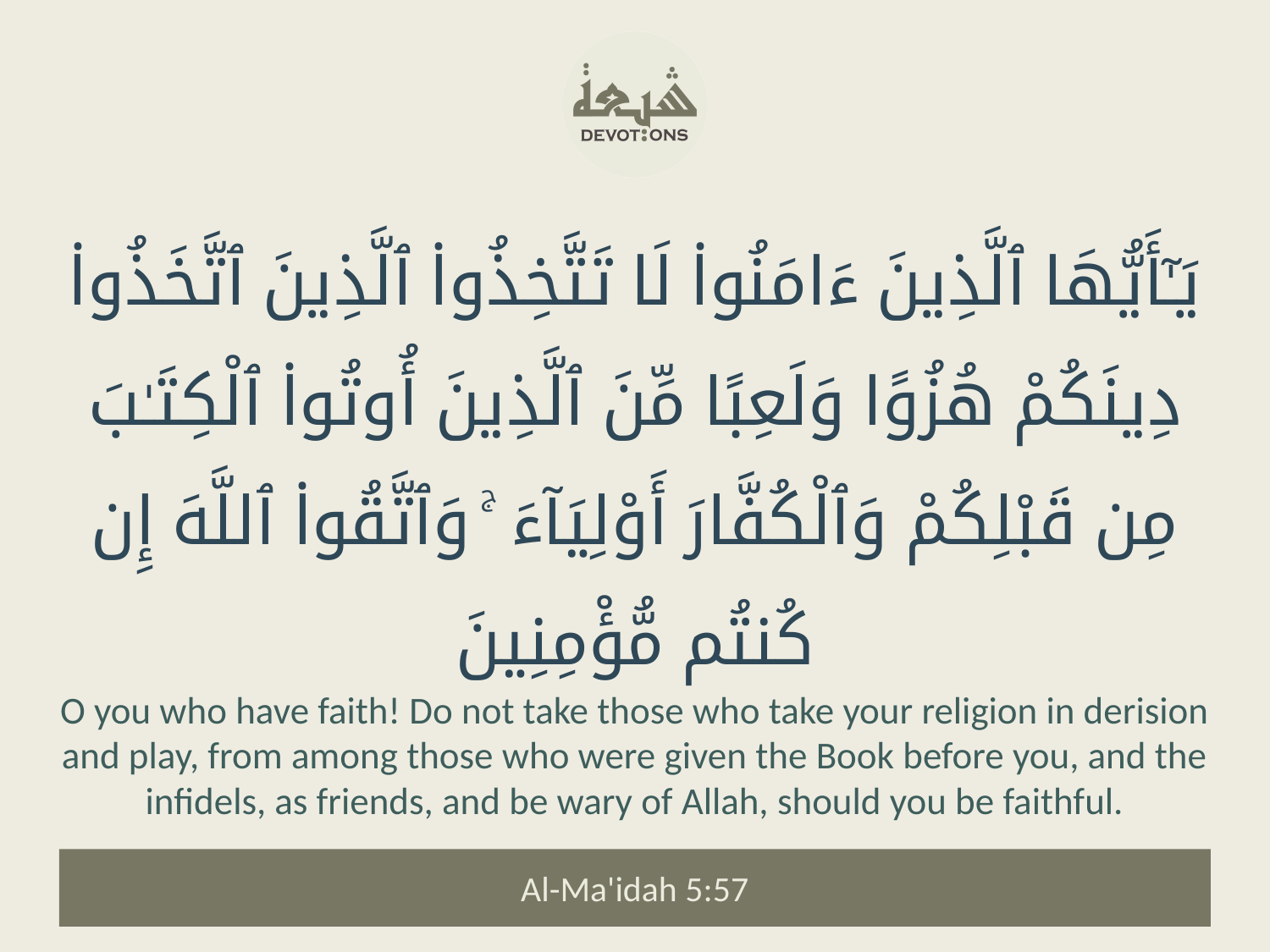

يَـٰٓأَيُّهَا ٱلَّذِينَ ءَامَنُوا۟ لَا تَتَّخِذُوا۟ ٱلَّذِينَ ٱتَّخَذُوا۟ دِينَكُمْ هُزُوًا وَلَعِبًا مِّنَ ٱلَّذِينَ أُوتُوا۟ ٱلْكِتَـٰبَ مِن قَبْلِكُمْ وَٱلْكُفَّارَ أَوْلِيَآءَ ۚ وَٱتَّقُوا۟ ٱللَّهَ إِن كُنتُم مُّؤْمِنِينَ
O you who have faith! Do not take those who take your religion in derision and play, from among those who were given the Book before you, and the infidels, as friends, and be wary of Allah, should you be faithful.
Al-Ma'idah 5:57